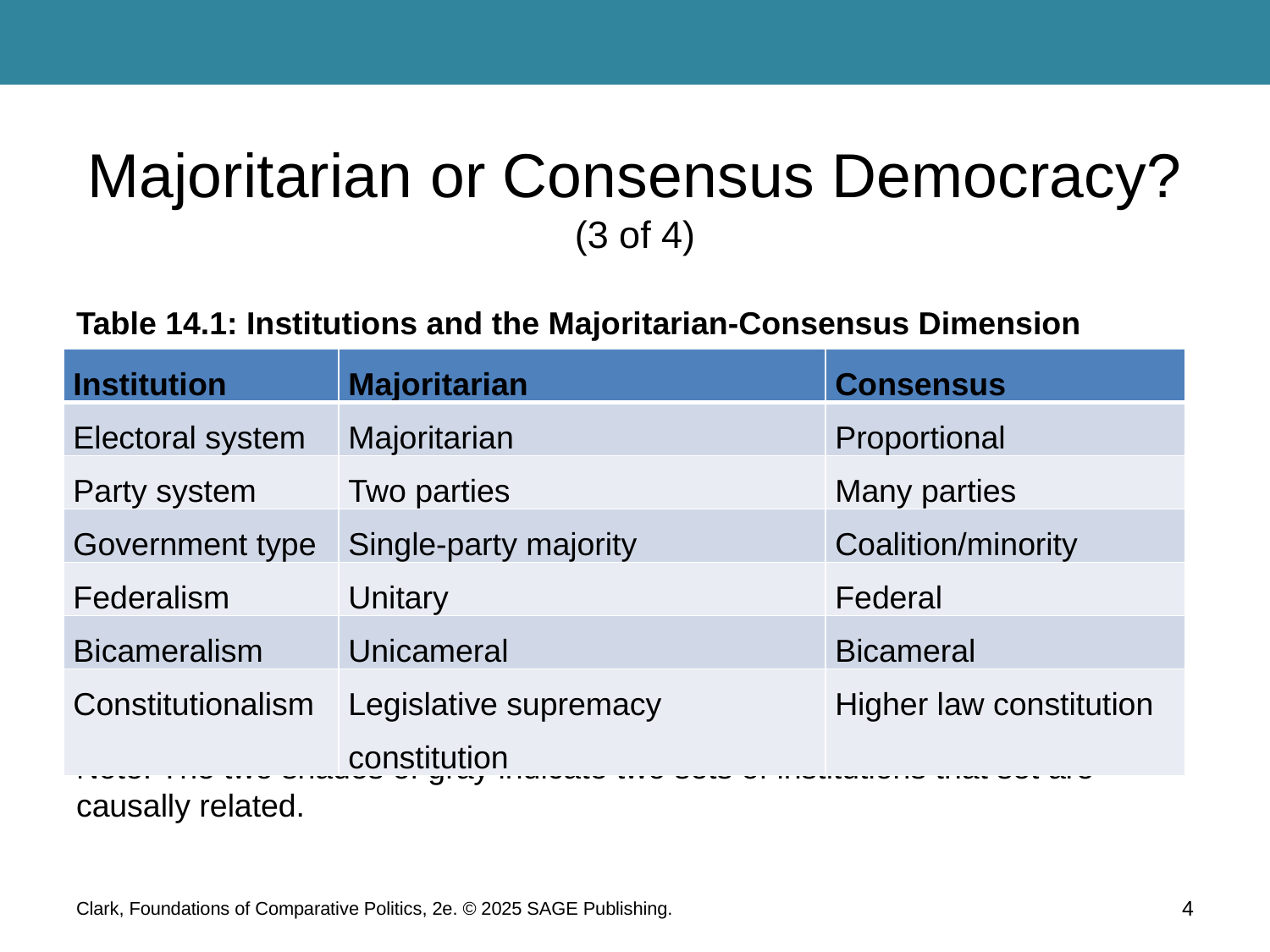

# Majoritarian or Consensus Democracy? (3 of 4)
Table 14.1: Institutions and the Majoritarian-Consensus Dimension

Note: The two shades of gray indicate two sets of institutions that set are causally related.
| Institution | Majoritarian | Consensus |
| --- | --- | --- |
| Electoral system | Majoritarian | Proportional |
| Party system | Two parties | Many parties |
| Government type | Single-party majority | Coalition/minority |
| Federalism | Unitary | Federal |
| Bicameralism | Unicameral | Bicameral |
| Constitutionalism | Legislative supremacy constitution | Higher law constitution |
Clark, Foundations of Comparative Politics, 2e. © 2025 SAGE Publishing.
4